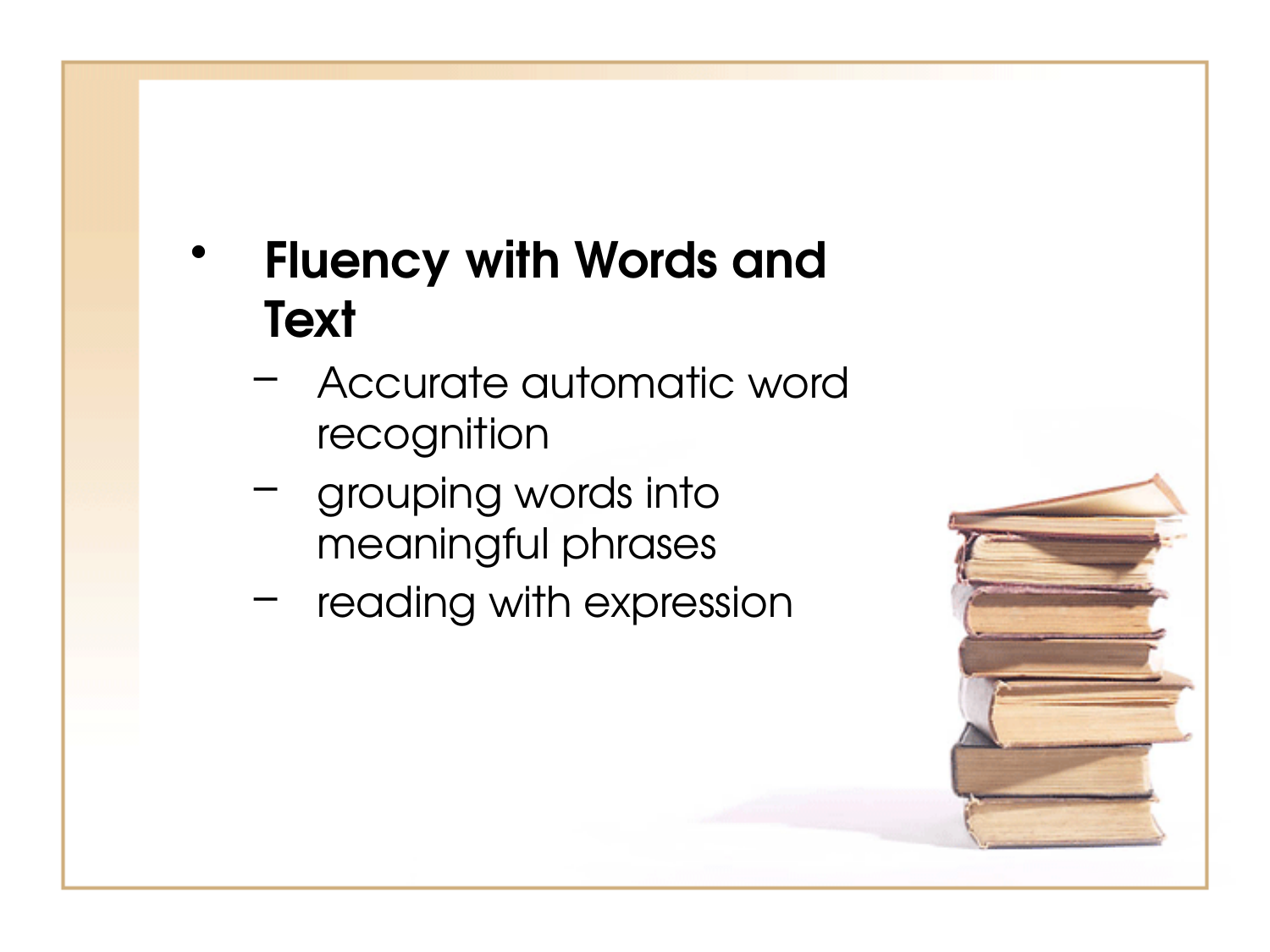

Fluency with Words and Text
Accurate automatic word recognition
grouping words into meaningful phrases
reading with expression